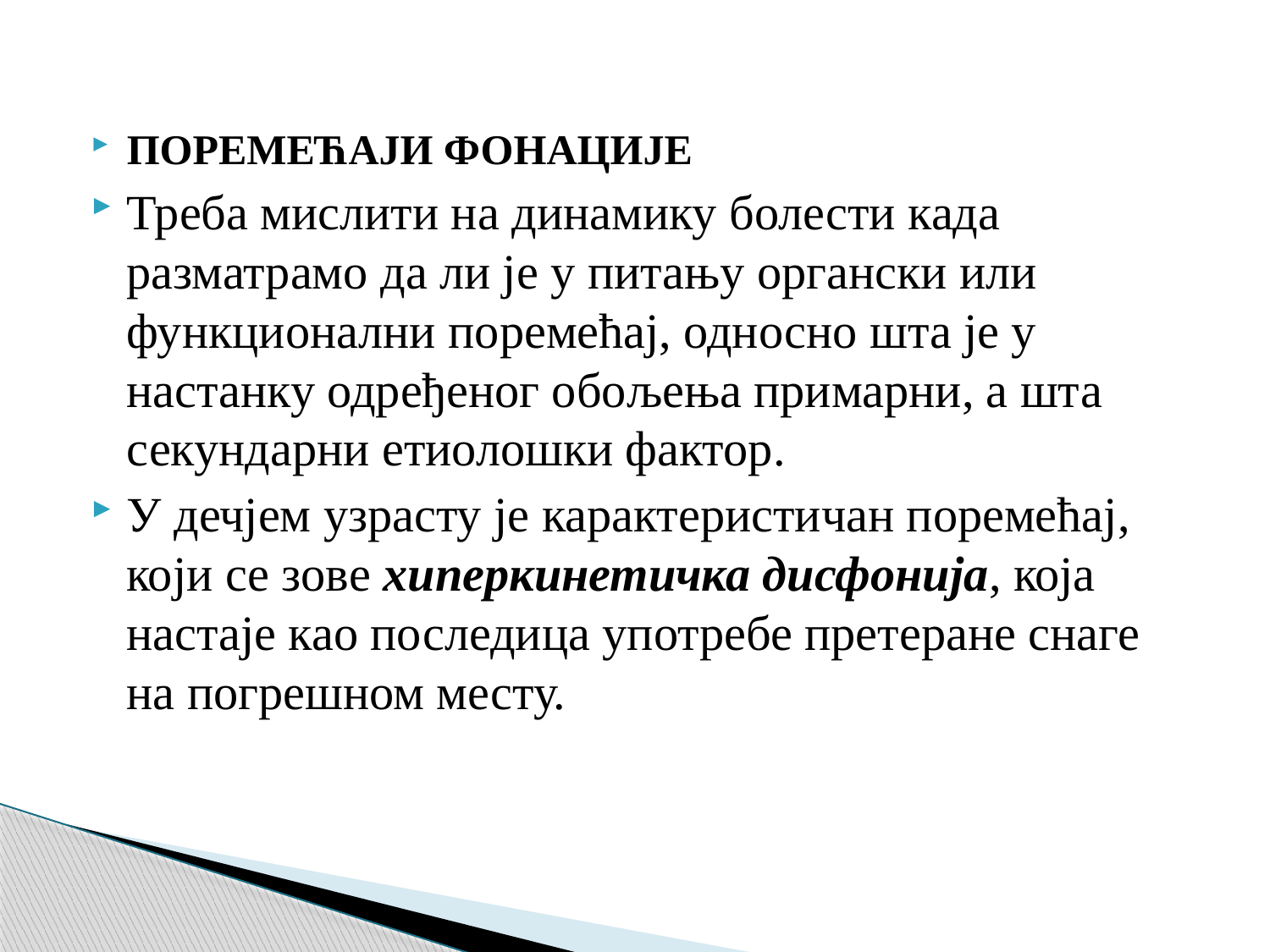

#
ПОРЕМЕЋАЈИ ФОНАЦИЈЕ
Треба мислити на динамику болести када разматрамо да ли је у питању органски или функционални поремећај, односно шта је у настанку одређеног обољења примарни, а шта секундарни етиолошки фактор.
У дечјем узрасту је карактеристичан поремећај, који се зове хиперкинетичка дисфонија, која настаје као последица употребе претеране снаге на погрешном месту.